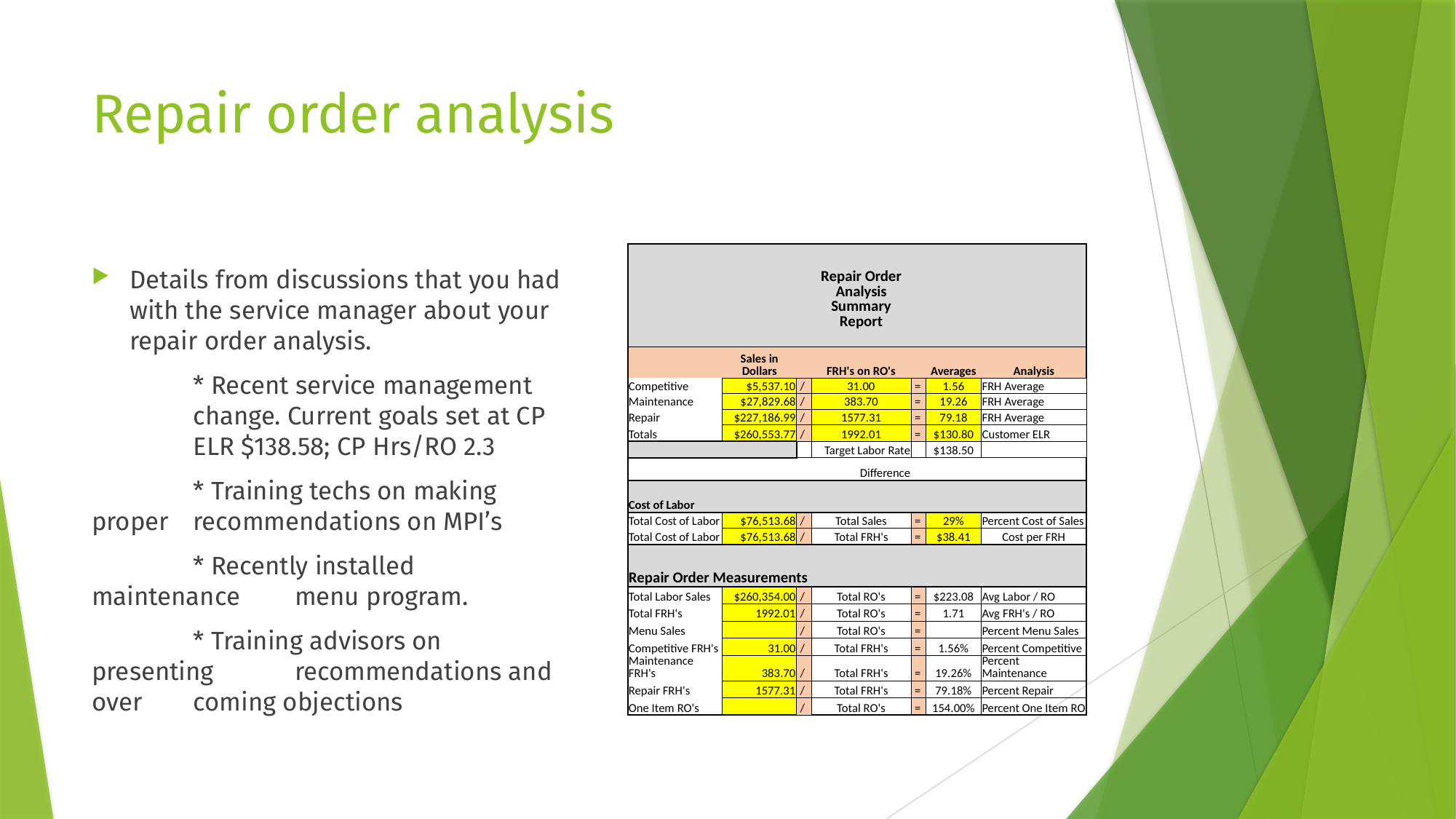

# Repair order analysis
|  |  |  |  |  |  |  |
| --- | --- | --- | --- | --- | --- | --- |
|  |  |  | Repair Order Analysis Summary Report |  |  |  |
|  |  |  |  |  |  |  |
|  | Sales in Dollars |  | FRH's on RO's |  | Averages | Analysis |
| Competitive | $5,537.10 | / | 31.00 | = | 1.56 | FRH Average |
| Maintenance | $27,829.68 | / | 383.70 | = | 19.26 | FRH Average |
| Repair | $227,186.99 | / | 1577.31 | = | 79.18 | FRH Average |
| Totals | $260,553.77 | / | 1992.01 | = | $130.80 | Customer ELR |
|  |  |  | Target Labor Rate |  | $138.50 |  |
|  |  |  | Difference |  |  |  |
|  |  |  |  |  |  |  |
| Cost of Labor |  |  |  |  |  |  |
| Total Cost of Labor | $76,513.68 | / | Total Sales | = | 29% | Percent Cost of Sales |
| Total Cost of Labor | $76,513.68 | / | Total FRH's | = | $38.41 | Cost per FRH |
|  |  |  |  |  |  |  |
| Repair Order Measurements |  |  |  |  |  |  |
| Total Labor Sales | $260,354.00 | / | Total RO's | = | $223.08 | Avg Labor / RO |
| Total FRH's | 1992.01 | / | Total RO's | = | 1.71 | Avg FRH's / RO |
| Menu Sales |  | / | Total RO's | = |  | Percent Menu Sales |
| Competitive FRH's | 31.00 | / | Total FRH's | = | 1.56% | Percent Competitive |
| Maintenance FRH's | 383.70 | / | Total FRH's | = | 19.26% | Percent Maintenance |
| Repair FRH's | 1577.31 | / | Total FRH's | = | 79.18% | Percent Repair |
| One Item RO's |  | / | Total RO's | = | 154.00% | Percent One Item RO |
Details from discussions that you had with the service manager about your repair order analysis.
	* Recent service management 	change. Current goals set at CP 	ELR $138.58; CP Hrs/RO 2.3
	* Training techs on making proper 	recommendations on MPI’s
	* Recently installed maintenance 	menu program.
	* Training advisors on presenting 	recommendations and over 	coming objections